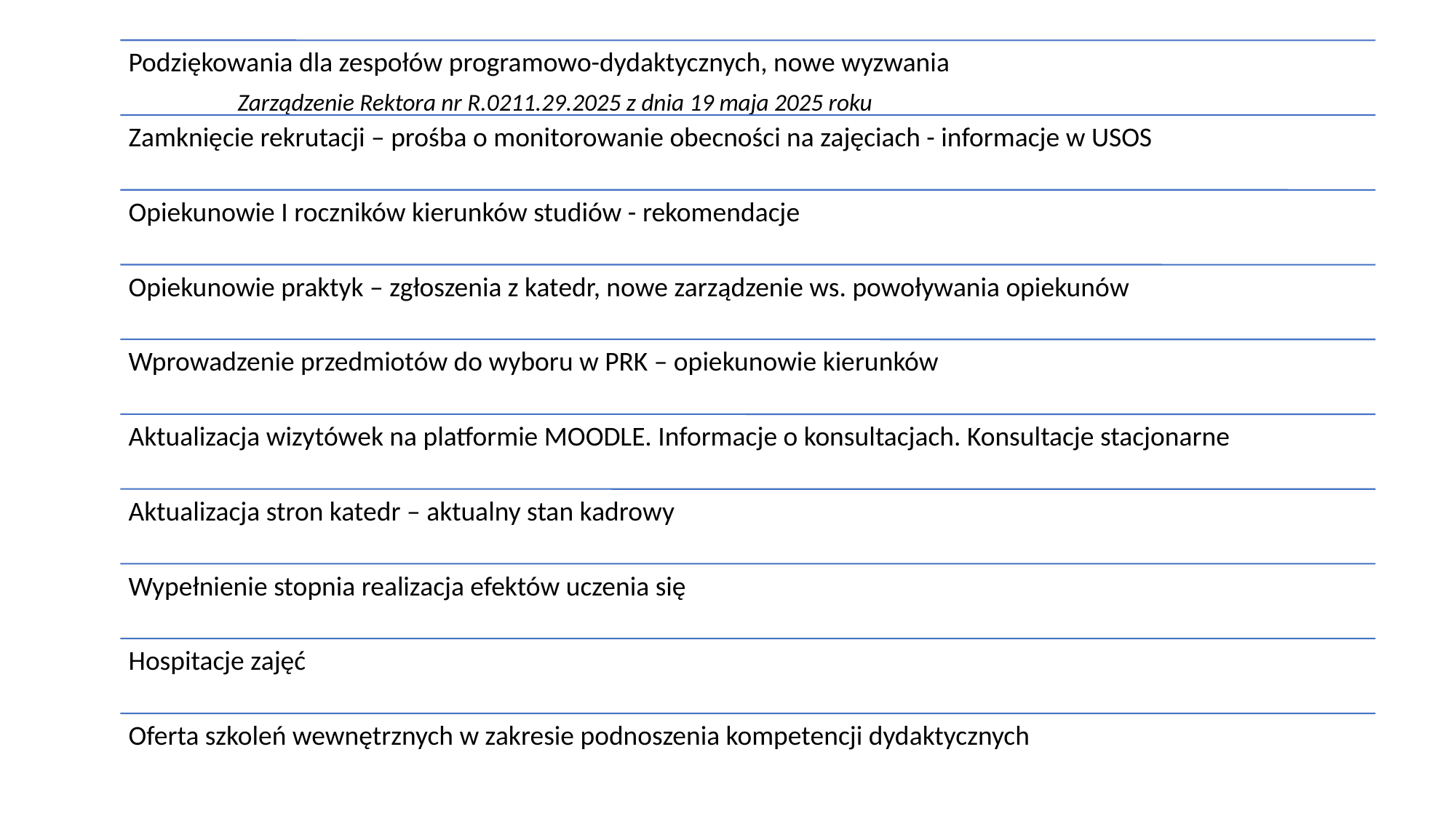

Podziękowania dla zespołów programowo-dydaktycznych, nowe wyzwania
	Zarządzenie Rektora nr R.0211.29.2025 z dnia 19 maja 2025 roku
Zamknięcie rekrutacji – prośba o monitorowanie obecności na zajęciach - informacje w USOS
Opiekunowie I roczników kierunków studiów - rekomendacje
Opiekunowie praktyk – zgłoszenia z katedr, nowe zarządzenie ws. powoływania opiekunów
Wprowadzenie przedmiotów do wyboru w PRK – opiekunowie kierunków
Aktualizacja wizytówek na platformie MOODLE. Informacje o konsultacjach. Konsultacje stacjonarne
Aktualizacja stron katedr – aktualny stan kadrowy
Wypełnienie stopnia realizacja efektów uczenia się
Hospitacje zajęć
Oferta szkoleń wewnętrznych w zakresie podnoszenia kompetencji dydaktycznych